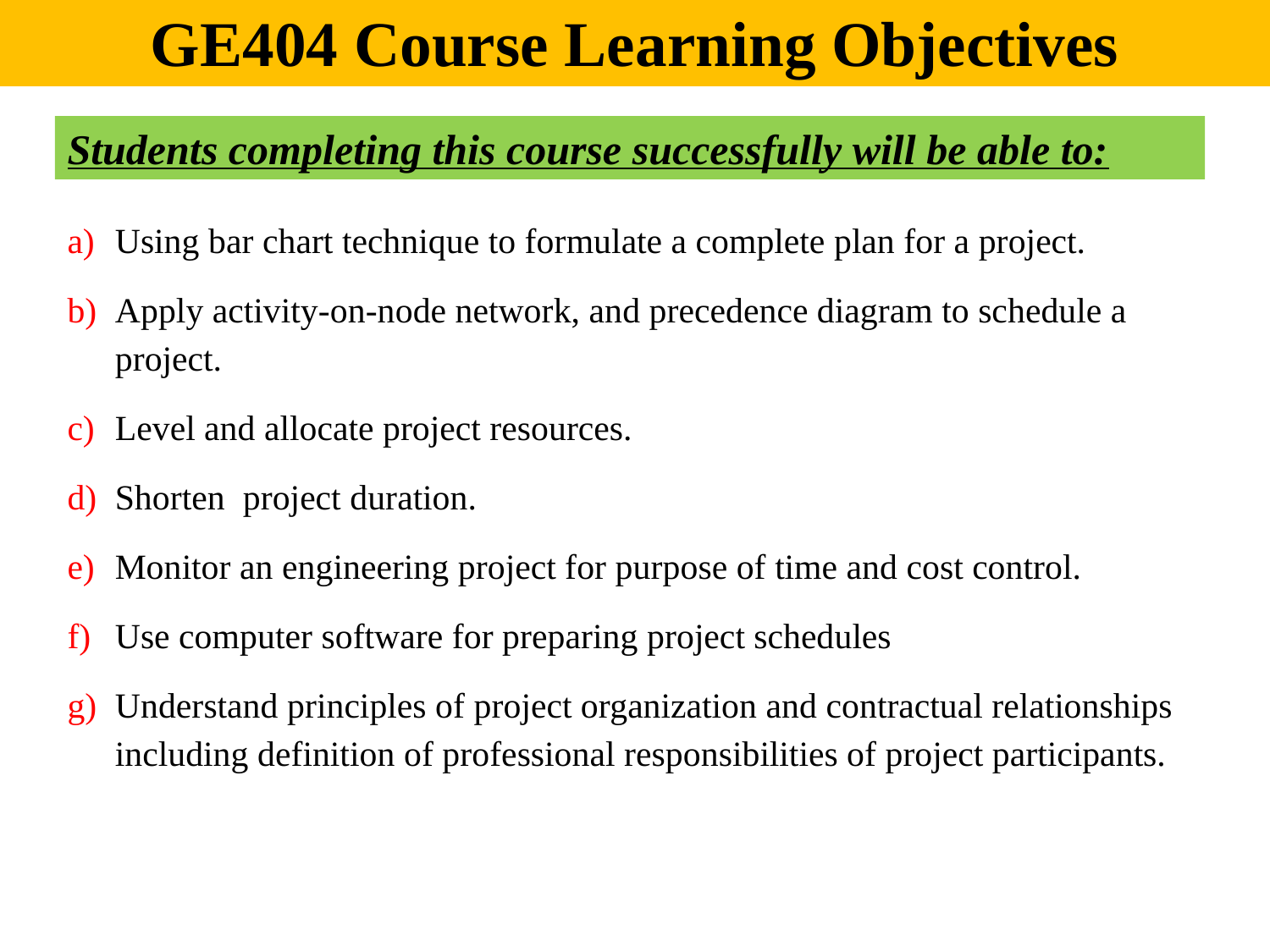

# GE404 Course Learning Objectives
Students completing this course successfully will be able to:
Using bar chart technique to formulate a complete plan for a project.
Apply activity-on-node network, and precedence diagram to schedule a project.
Level and allocate project resources.
Shorten  project duration.
Monitor an engineering project for purpose of time and cost control.
Use computer software for preparing project schedules
Understand principles of project organization and contractual relationships including definition of professional responsibilities of project participants.